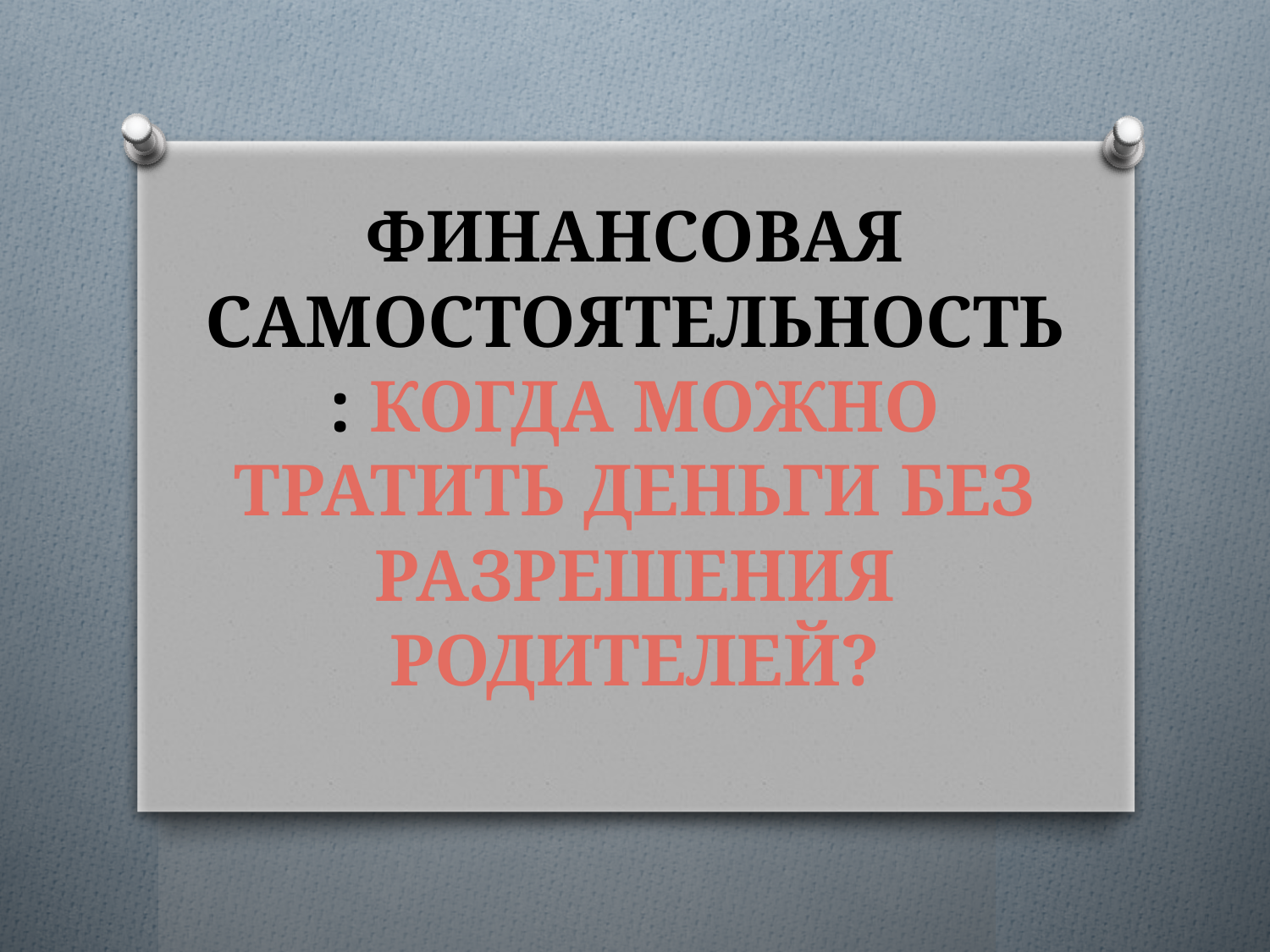

# ФИНАНСОВАЯ САМОСТОЯТЕЛЬНОСТЬ: КОГДА МОЖНО ТРАТИТЬ ДЕНЬГИ БЕЗ РАЗРЕШЕНИЯ РОДИТЕЛЕЙ?